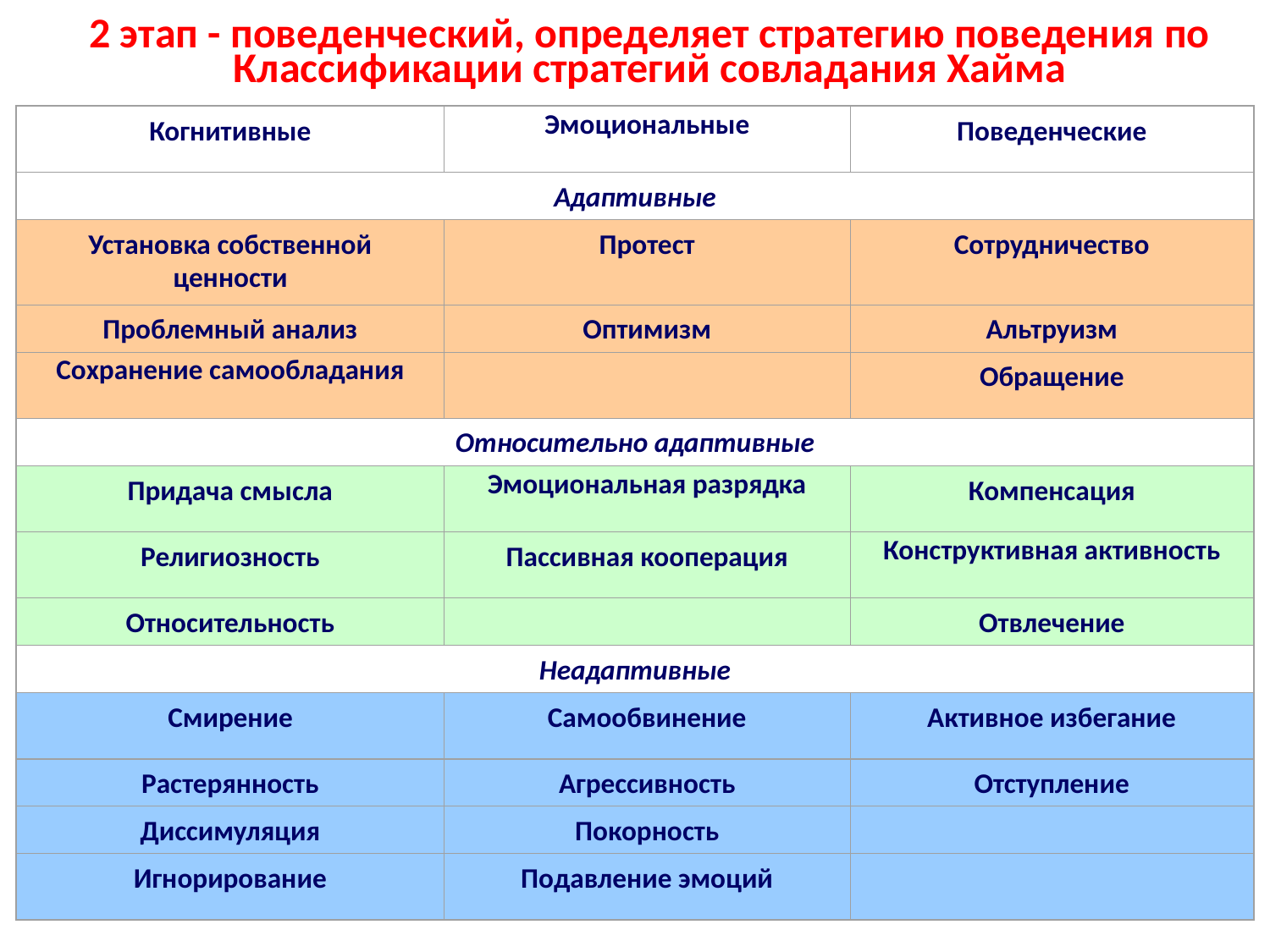

# 2 этап - поведенческий, определяет стратегию поведения по Классификации стратегий совладания Хайма

Когнитивные

Эмоциональные

Поведенческие

Адаптивные

Установка собственной ценности

Протест

Сотрудничество

Проблемный анализ

Оптимизм

Альтруизм

Сохранение самообладания

Обращение

Относительно адаптивные

Придача смысла

Эмоциональная разрядка

Компенсация

Религиозность

Пассивная кооперация

Конструктивная активность

Относительность

Отвлечение

Неадаптивные

Смирение

Самообвинение

Активное избегание

Растерянность

Агрессивность

Отступление

Диссимуляция

Покорность

Игнорирование

Подавление эмоций